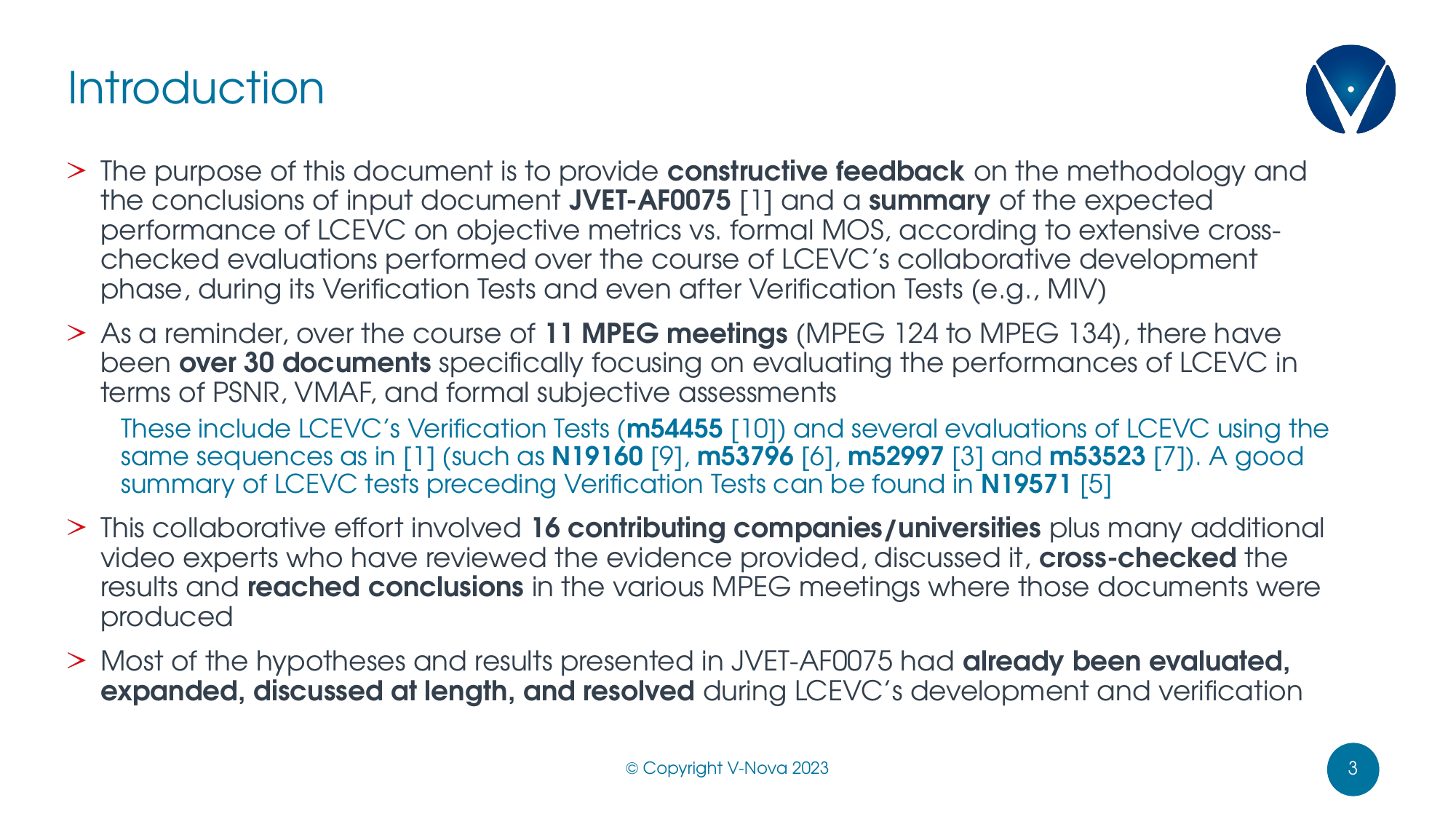

# Introduction
The purpose of this document is to provide constructive feedback on the methodology and the conclusions of input document JVET-AF0075 [1] and a summary of the expected performance of LCEVC on objective metrics vs. formal MOS, according to extensive cross-checked evaluations performed over the course of LCEVC’s collaborative development phase, during its Verification Tests and even after Verification Tests (e.g., MIV)
As a reminder, over the course of 11 MPEG meetings (MPEG 124 to MPEG 134), there have been over 30 documents specifically focusing on evaluating the performances of LCEVC in terms of PSNR, VMAF, and formal subjective assessments
These include LCEVC’s Verification Tests (m54455 [10]) and several evaluations of LCEVC using the same sequences as in [1] (such as N19160 [9], m53796 [6], m52997 [3] and m53523 [7]). A good summary of LCEVC tests preceding Verification Tests can be found in N19571 [5]
This collaborative effort involved 16 contributing companies/universities plus many additional video experts who have reviewed the evidence provided, discussed it, cross-checked the results and reached conclusions in the various MPEG meetings where those documents were produced
Most of the hypotheses and results presented in JVET-AF0075 had already been evaluated, expanded, discussed at length, and resolved during LCEVC’s development and verification
3